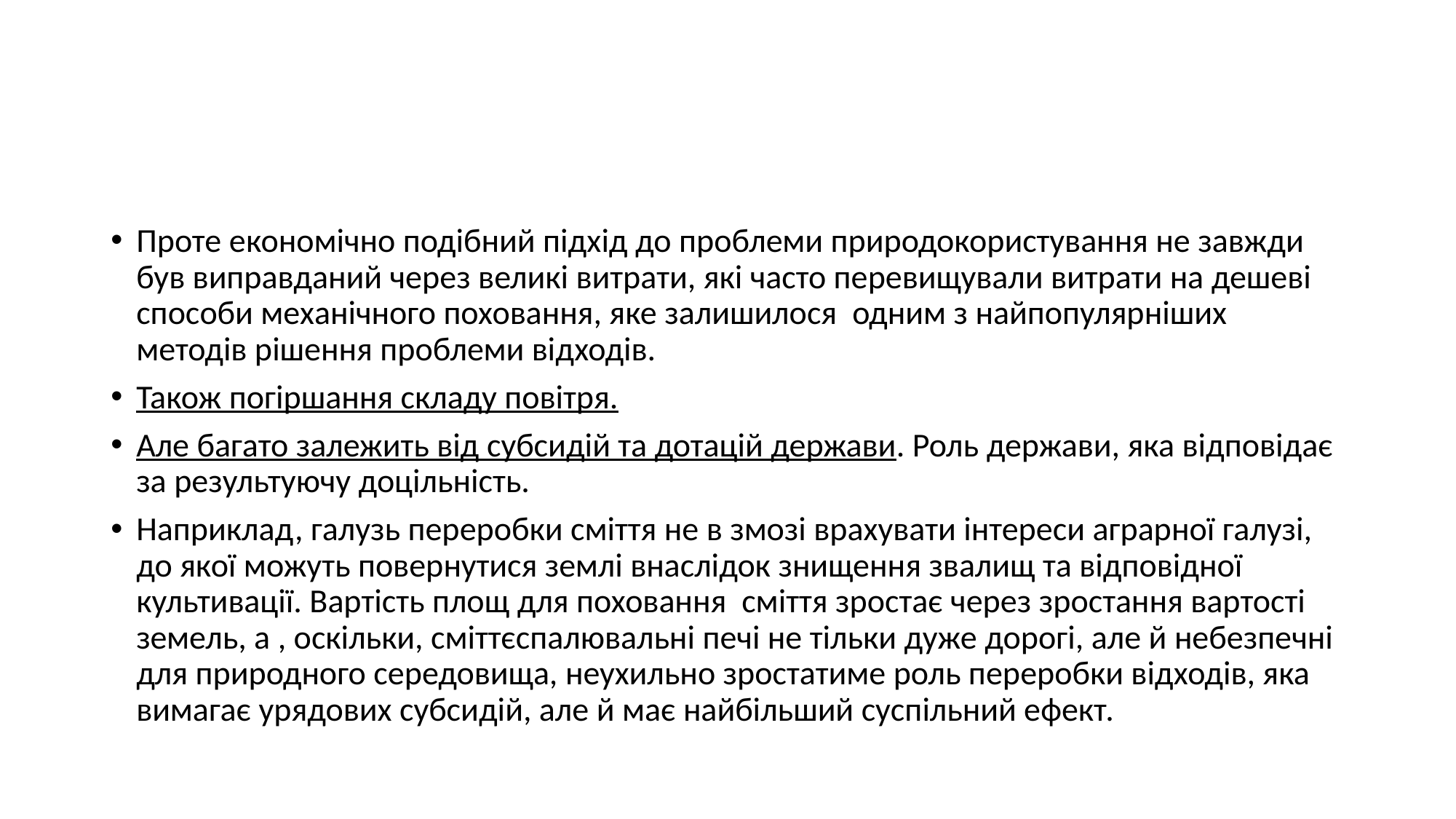

#
Проте економічно подібний підхід до проблеми природокористування не завжди був виправданий через великі витрати, які часто перевищували витрати на дешеві способи механічного поховання, яке залишилося  одним з найпопулярніших методів рішення проблеми відходів.
Також погіршання складу повітря.
Але багато залежить від субсидій та дотацій держави. Роль держави, яка відповідає за результуючу доцільність.
Наприклад, галузь переробки сміття не в змозі врахувати інтереси аграрної галузі, до якої можуть повернутися землі внаслідок знищення звалищ та відповідної культивації. Вартість площ для поховання  сміття зростає через зростання вартості земель, а , оскільки, сміттєспалювальні печі не тільки дуже дорогі, але й небезпечні для природного середовища, неухильно зростатиме роль переробки відходів, яка вимагає урядових субсидій, але й має найбільший суспільний ефект.